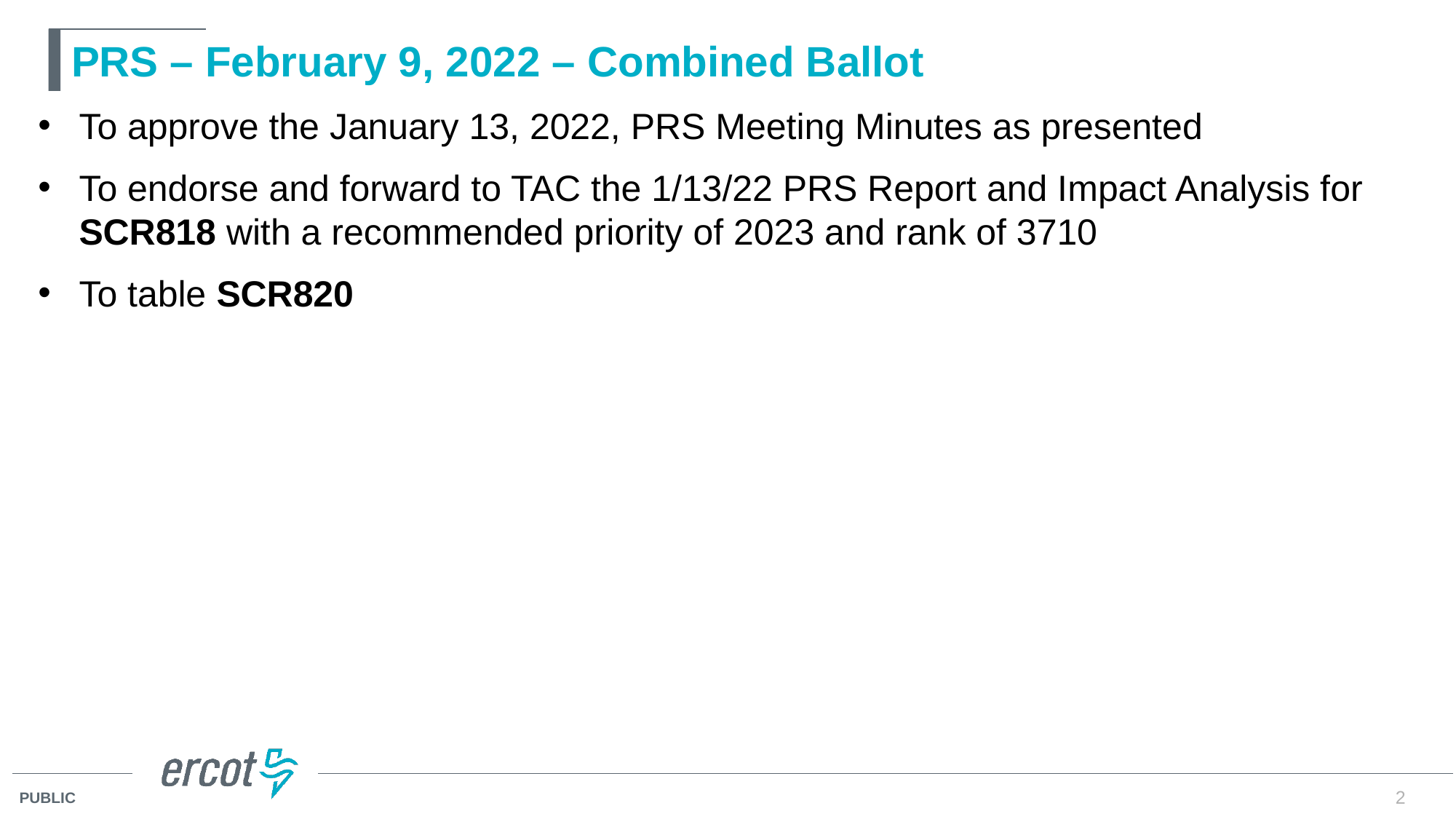

# PRS – February 9, 2022 – Combined Ballot
To approve the January 13, 2022, PRS Meeting Minutes as presented
To endorse and forward to TAC the 1/13/22 PRS Report and Impact Analysis for SCR818 with a recommended priority of 2023 and rank of 3710
To table SCR820
2